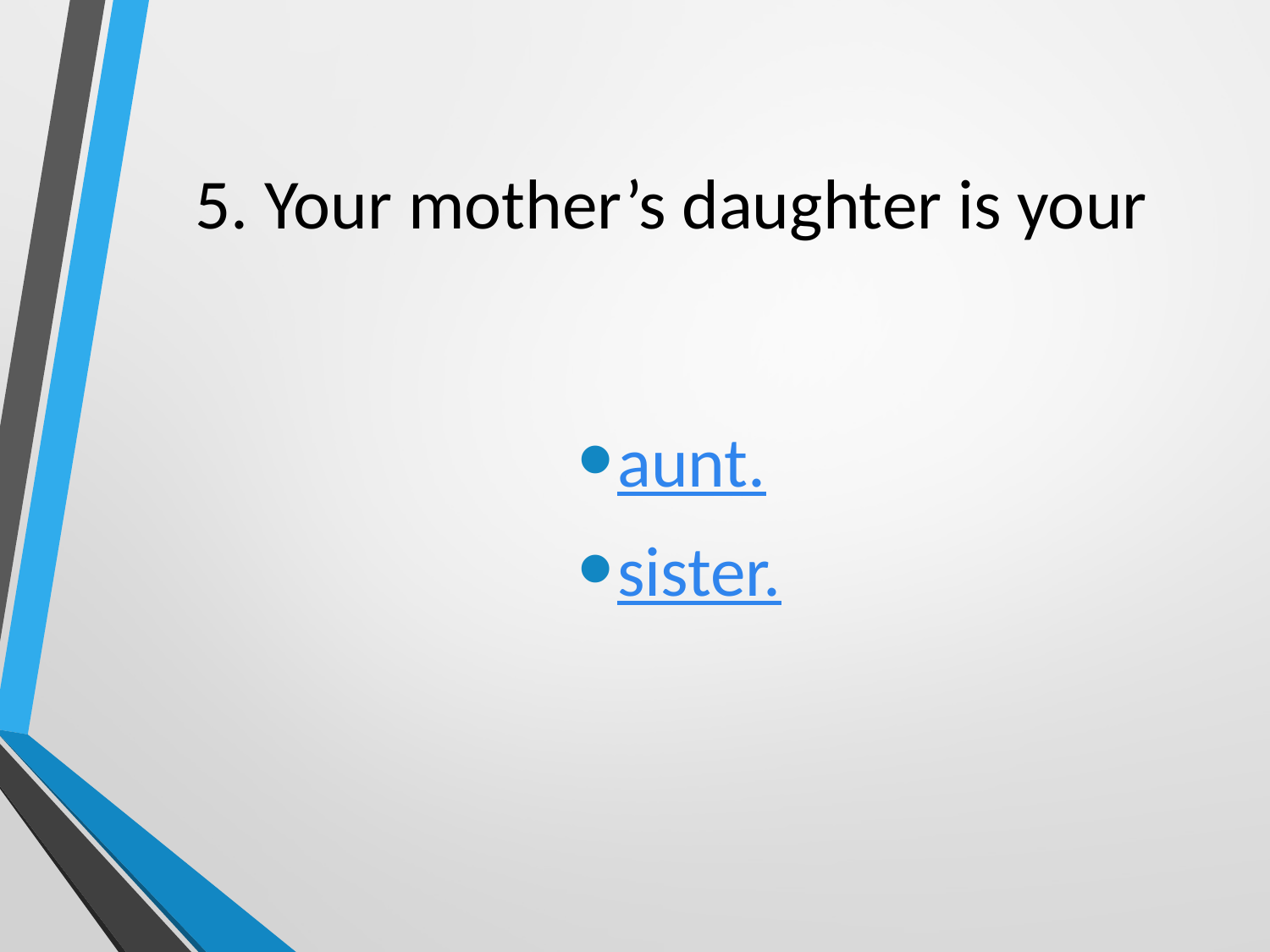

# 5. Your mother’s daughter is your
aunt.
sister.